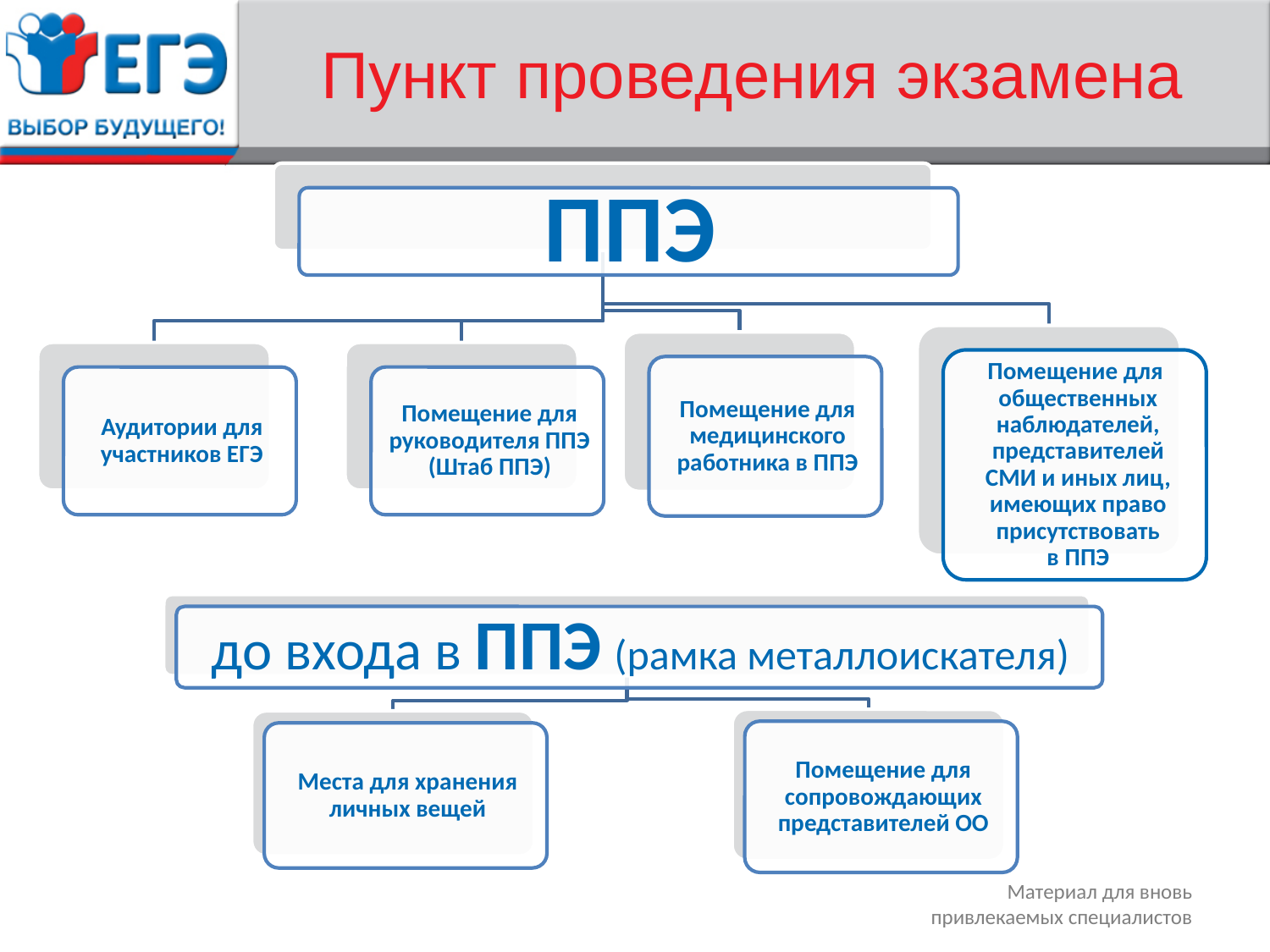

# Пункт проведения экзамена
ППЭ
Аудитории для участников ЕГЭ
Помещение для руководителя ППЭ (Штаб ППЭ)
Помещение для медицинского работника в ППЭ
Помещение для  общественных наблюдателей, представителей СМИ и иных лиц, имеющих право присутствовать в ППЭ
до входа в ППЭ (рамка металлоискателя)
Места для хранения личных вещей
Помещение для сопровождающих представителей ОО